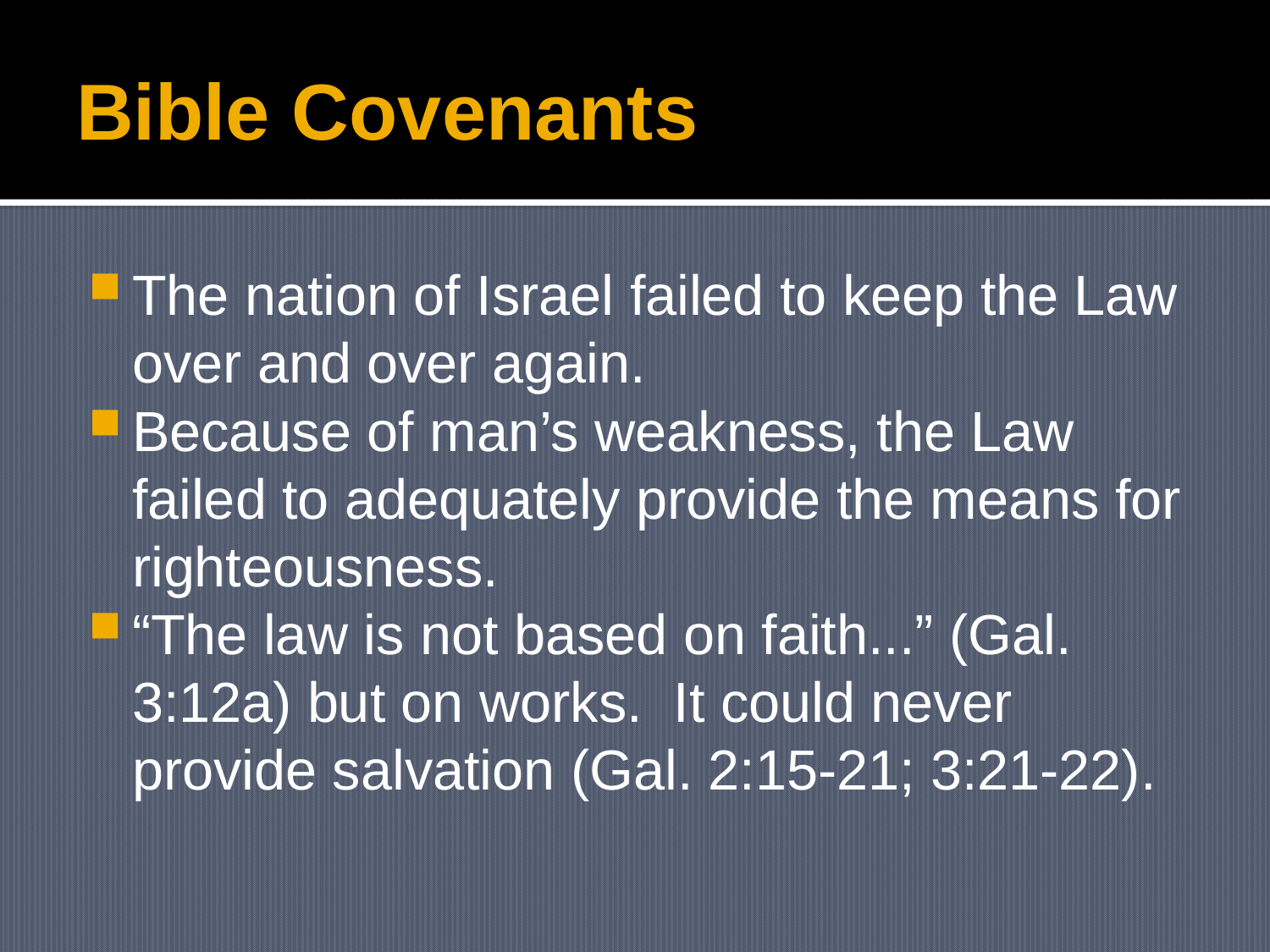

# Bible Covenants
The nation of Israel failed to keep the Law over and over again.
Because of man’s weakness, the Law failed to adequately provide the means for righteousness.
“The law is not based on faith...” (Gal. 3:12a) but on works.  It could never provide salvation (Gal. 2:15-21; 3:21-22).